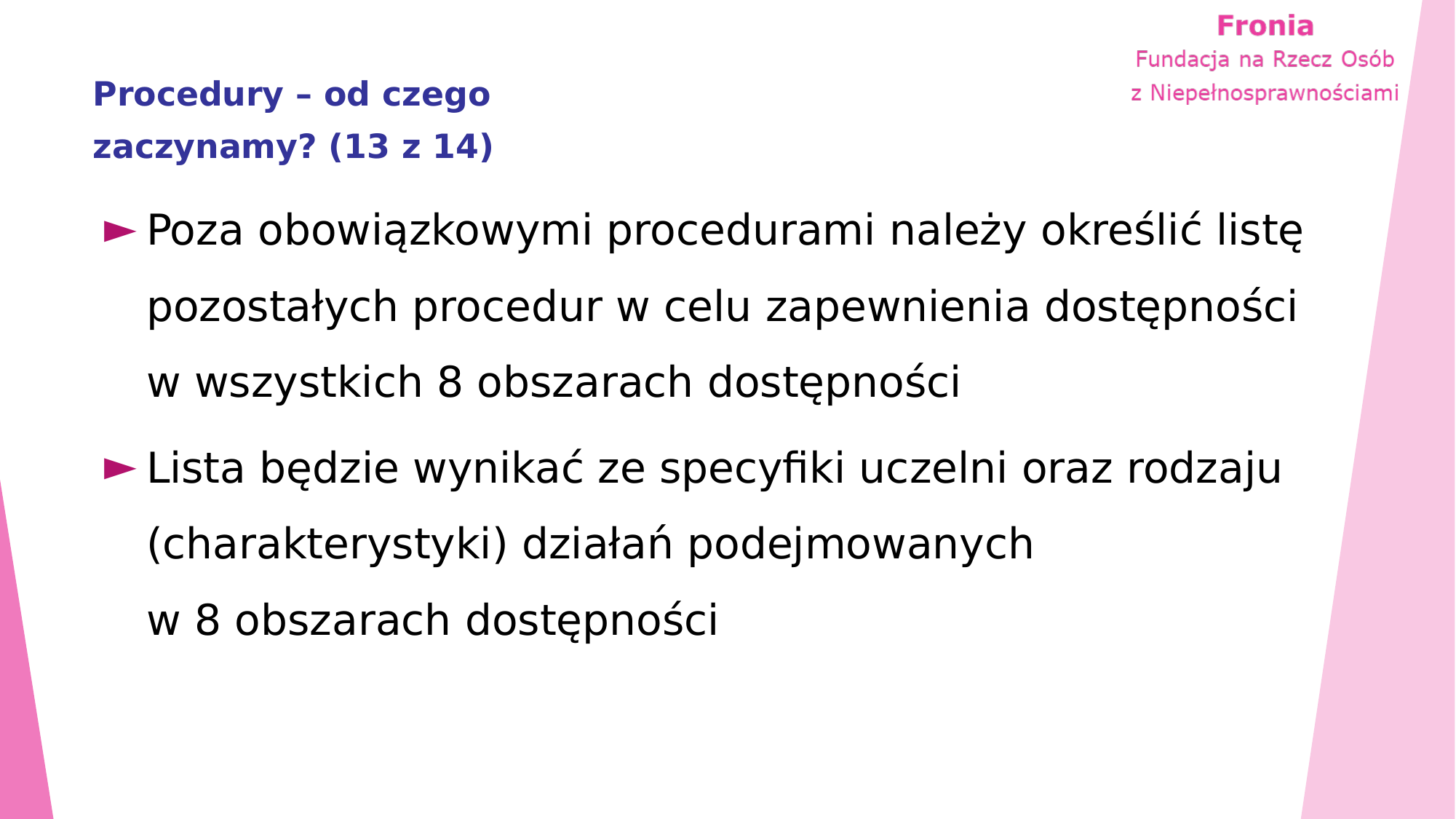

# Procedury – od czego zaczynamy? (13 z 14)

Poza obowiązkowymi procedurami należy określić listę pozostałych procedur w celu zapewnienia dostępności w wszystkich 8 obszarach dostępności
Lista będzie wynikać ze specyfiki uczelni oraz rodzaju (charakterystyki) działań podejmowanych w 8 obszarach dostępności